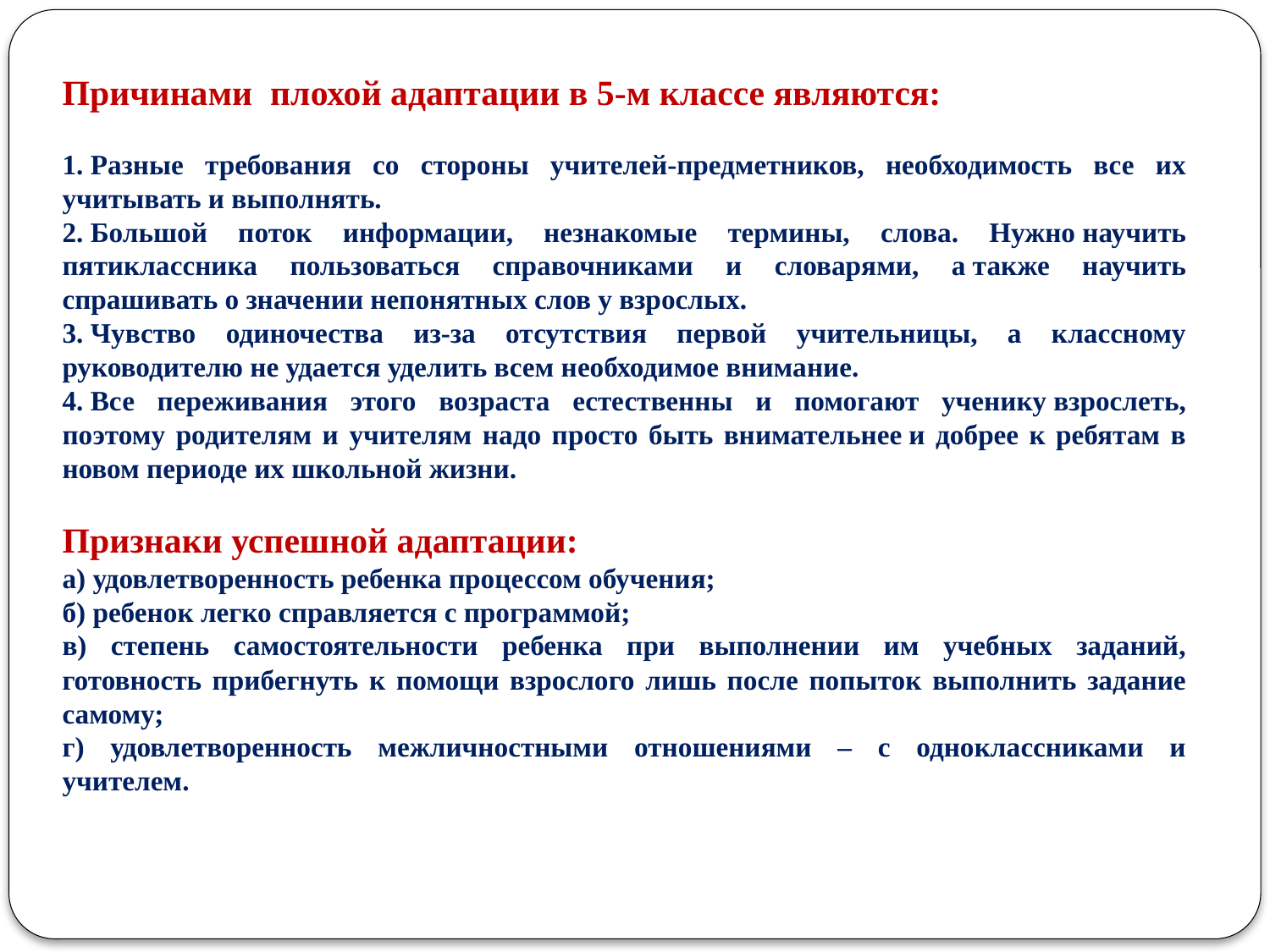

Причинами  плохой адаптации в 5-м классе являются:

1. Разные требования со стороны учителей-предметников, необходимость все их учитывать и выполнять.
2. Большой поток информации, незнакомые термины, слова. Нужно научить пятиклассника пользоваться справочниками и словарями, а также научить спрашивать о значении непонятных слов у взрослых.
3. Чувство одиночества из-за отсутствия первой учительницы, а классному руководителю не удается уделить всем необходимое внимание.
4. Все переживания этого возраста естественны и помогают ученику взрослеть, поэтому родителям и учителям надо просто быть внимательнее и добрее к ребятам в новом периоде их школьной жизни.

Признаки успешной адаптации:
а) удовлетворенность ребенка процессом обучения;
б) ребенок легко справляется с программой;
в) степень самостоятельности ребенка при выполнении им учебных заданий, готовность прибегнуть к помощи взрослого лишь после попыток выполнить задание самому;
г) удовлетворенность межличностными отношениями – с одноклассниками и учителем.
#